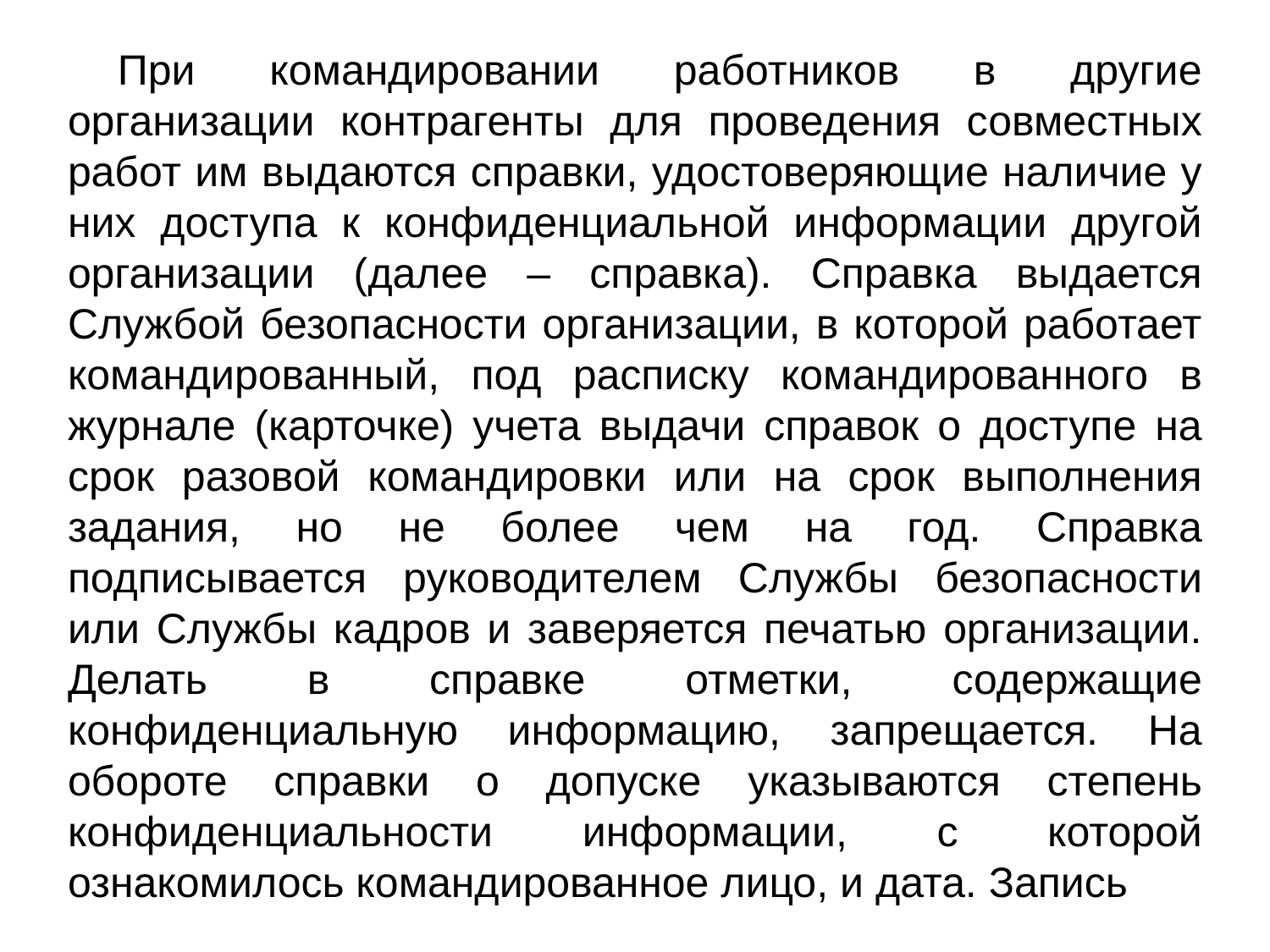

При командировании работников в другие организации контрагенты для проведения совместных работ им выдаются справки, удостоверяющие наличие у них доступа к конфиденциальной информации другой организации (далее – справка). Справка выдается Службой безопасности организации, в которой работает командированный, под расписку командированного в журнале (карточке) учета выдачи справок о доступе на срок разовой командировки или на срок выполнения задания, но не более чем на год. Справка подписывается руководителем Службы безопасности или Службы кадров и заверяется печатью организации. Делать в справке отметки, содержащие конфиденциальную информацию, запрещается. На обороте справки о допуске указываются степень конфиденциальности информации, с которой ознакомилось командированное лицо, и дата. Запись